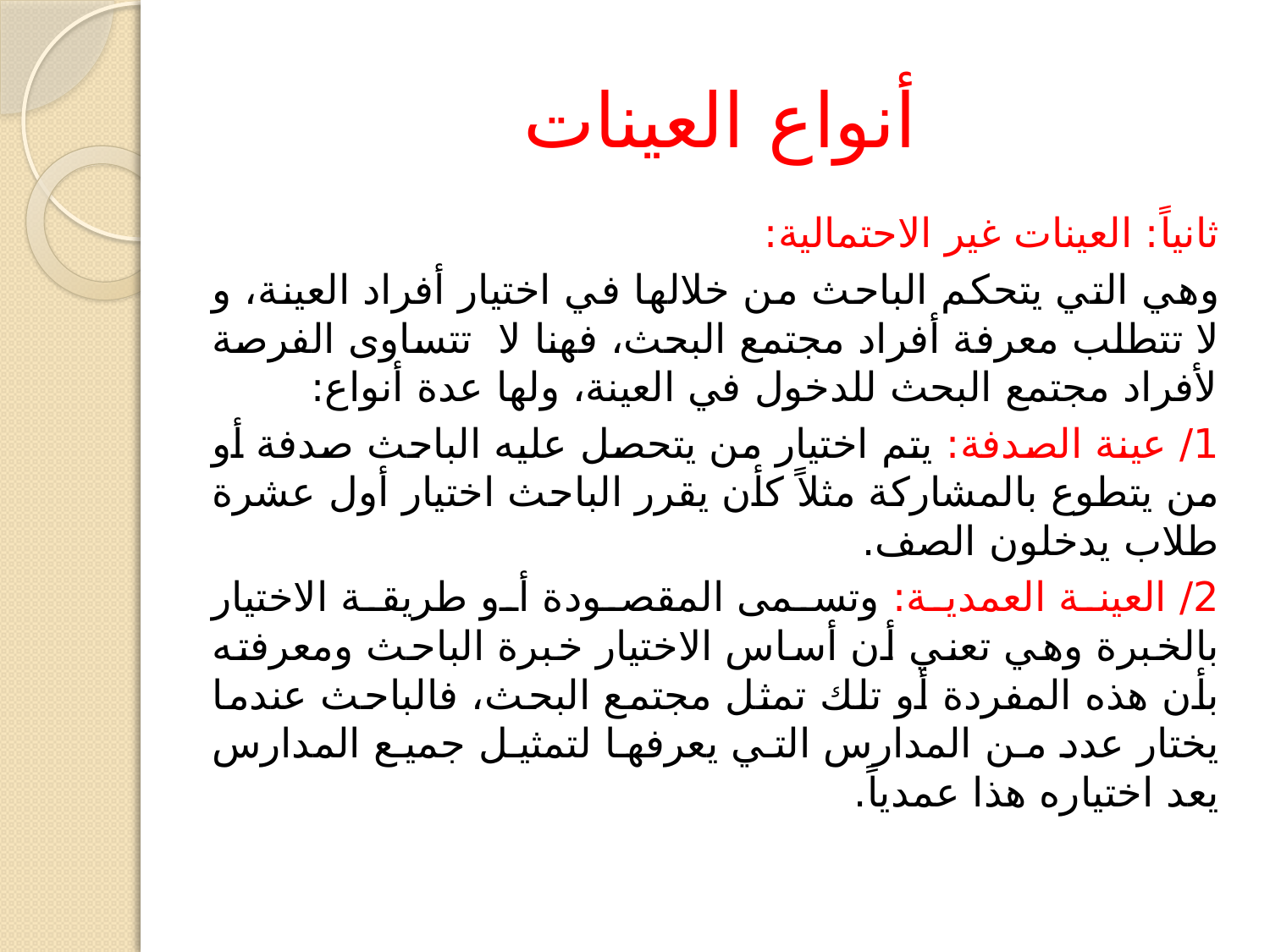

# أنواع العينات
ثانياً: العينات غير الاحتمالية:
وهي التي يتحكم الباحث من خلالها في اختيار أفراد العينة، و لا تتطلب معرفة أفراد مجتمع البحث، فهنا لا  تتساوى الفرصة لأفراد مجتمع البحث للدخول في العينة، ولها عدة أنواع:
1/ عينة الصدفة: يتم اختيار من يتحصل عليه الباحث صدفة أو من يتطوع بالمشاركة مثلاً كأن يقرر الباحث اختيار أول عشرة طلاب يدخلون الصف.
2/ العينة العمدية: وتسمى المقصودة أو طريقة الاختيار بالخبرة وهي تعني أن أساس الاختيار خبرة الباحث ومعرفته بأن هذه المفردة أو تلك تمثل مجتمع البحث، فالباحث عندما يختار عدد من المدارس التي يعرفها لتمثيل جميع المدارس يعد اختياره هذا عمدياً.